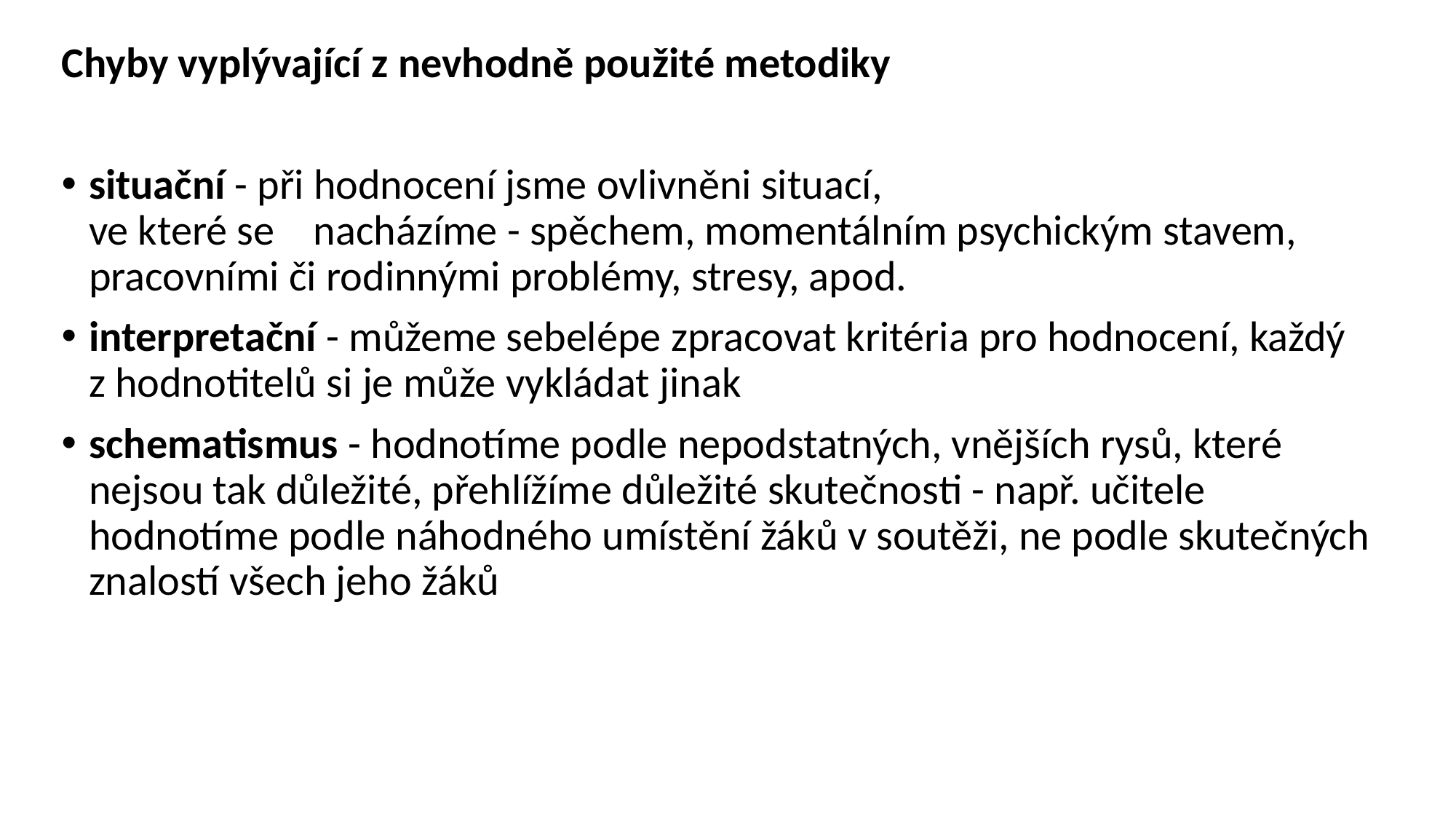

Chyby vyplývající z nevhodně použité metodiky

situační - při hodnocení jsme ovlivněni situací,
ve které se    nacházíme - spěchem, momentálním psychickým stavem, pracovními či rodinnými problémy, stresy, apod.
interpretační - můžeme sebelépe zpracovat kritéria pro hodnocení, každý z hodnotitelů si je může vykládat jinak
schematismus - hodnotíme podle nepodstatných, vnějších rysů, které nejsou tak důležité, přehlížíme důležité skutečnosti - např. učitele hodnotíme podle náhodného umístění žáků v soutěži, ne podle skutečných znalostí všech jeho žáků